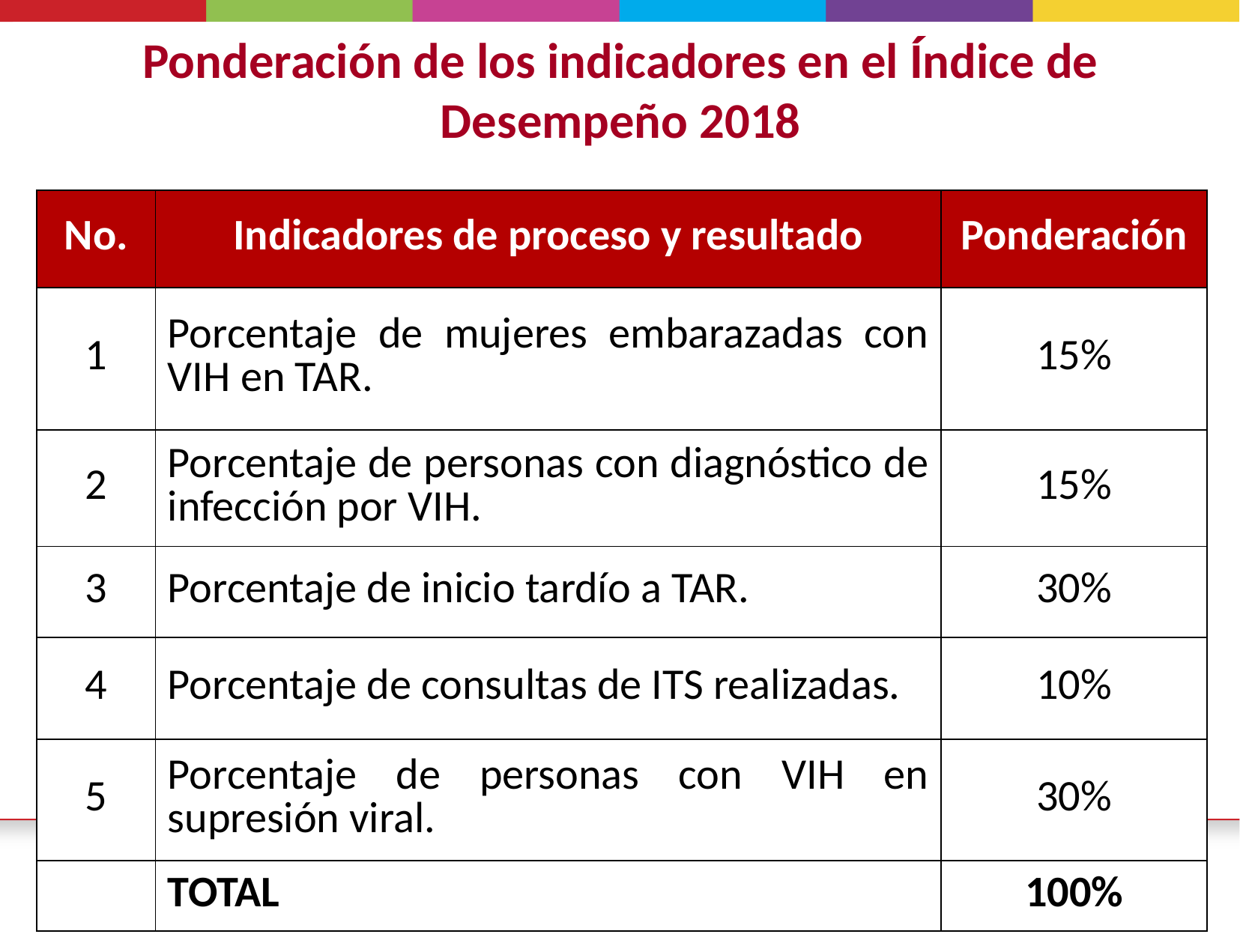

Ponderación de los indicadores en el Índice de Desempeño 2018
| No. | Indicadores de proceso y resultado | Ponderación |
| --- | --- | --- |
| 1 | Porcentaje de mujeres embarazadas con VIH en TAR. | 15% |
| 2 | Porcentaje de personas con diagnóstico de infección por VIH. | 15% |
| 3 | Porcentaje de inicio tardío a TAR. | 30% |
| 4 | Porcentaje de consultas de ITS realizadas. | 10% |
| 5 | Porcentaje de personas con VIH en supresión viral. | 30% |
|  | TOTAL | 100% |